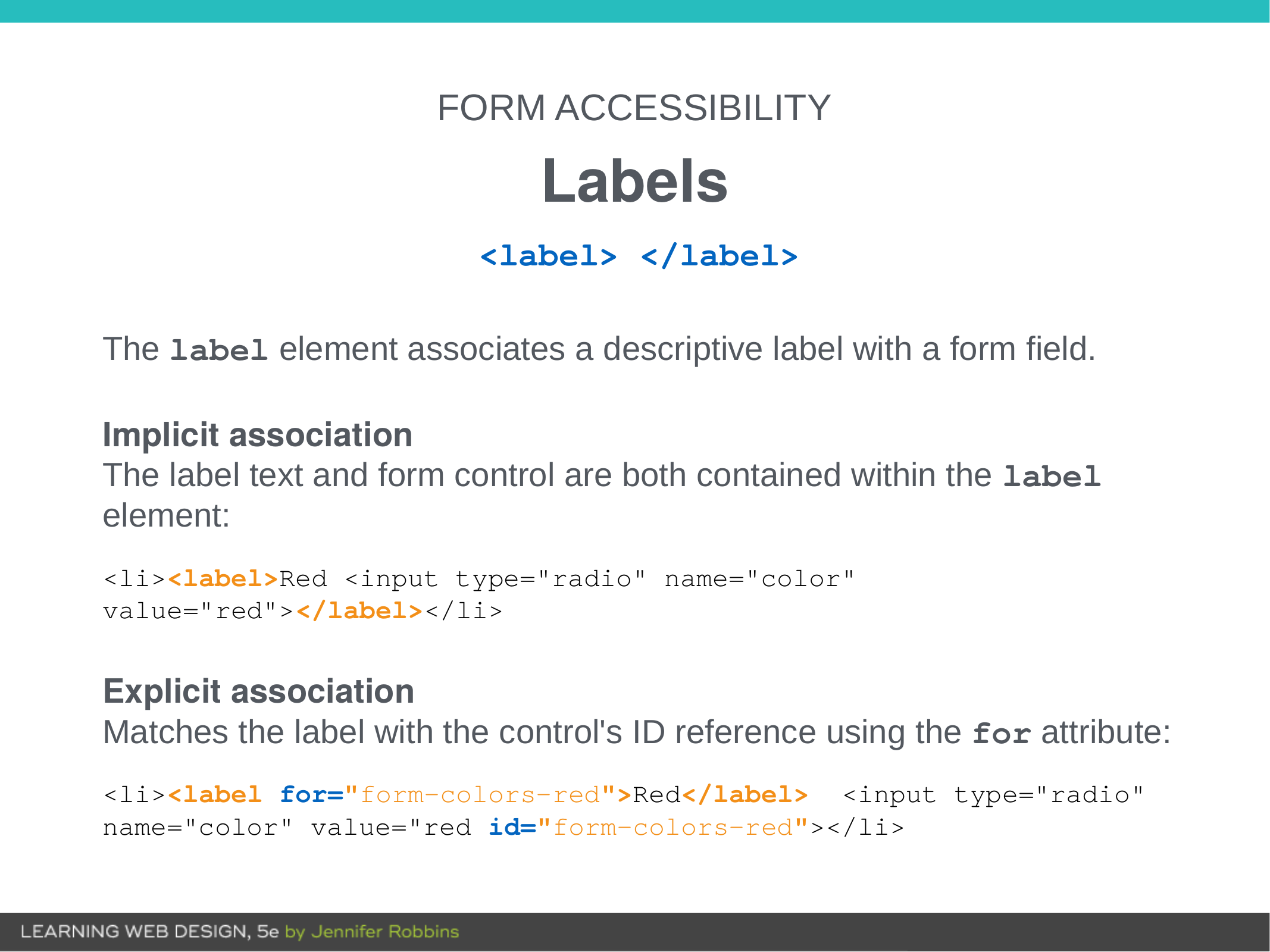

FORM ACCESSIBILITY
Labels
<label> </label>
The label element associates a descriptive label with a form field.
Implicit association
The label text and form control are both contained within the label element:
<li><label>Red <input type="radio" name="color" value="red"></label></li>
Explicit association
Matches the label with the control's ID reference using the for attribute:
<li><label for="form-colors-red">Red</label>  <input type="radio" name="color" value="red id="form-colors-red"></li>